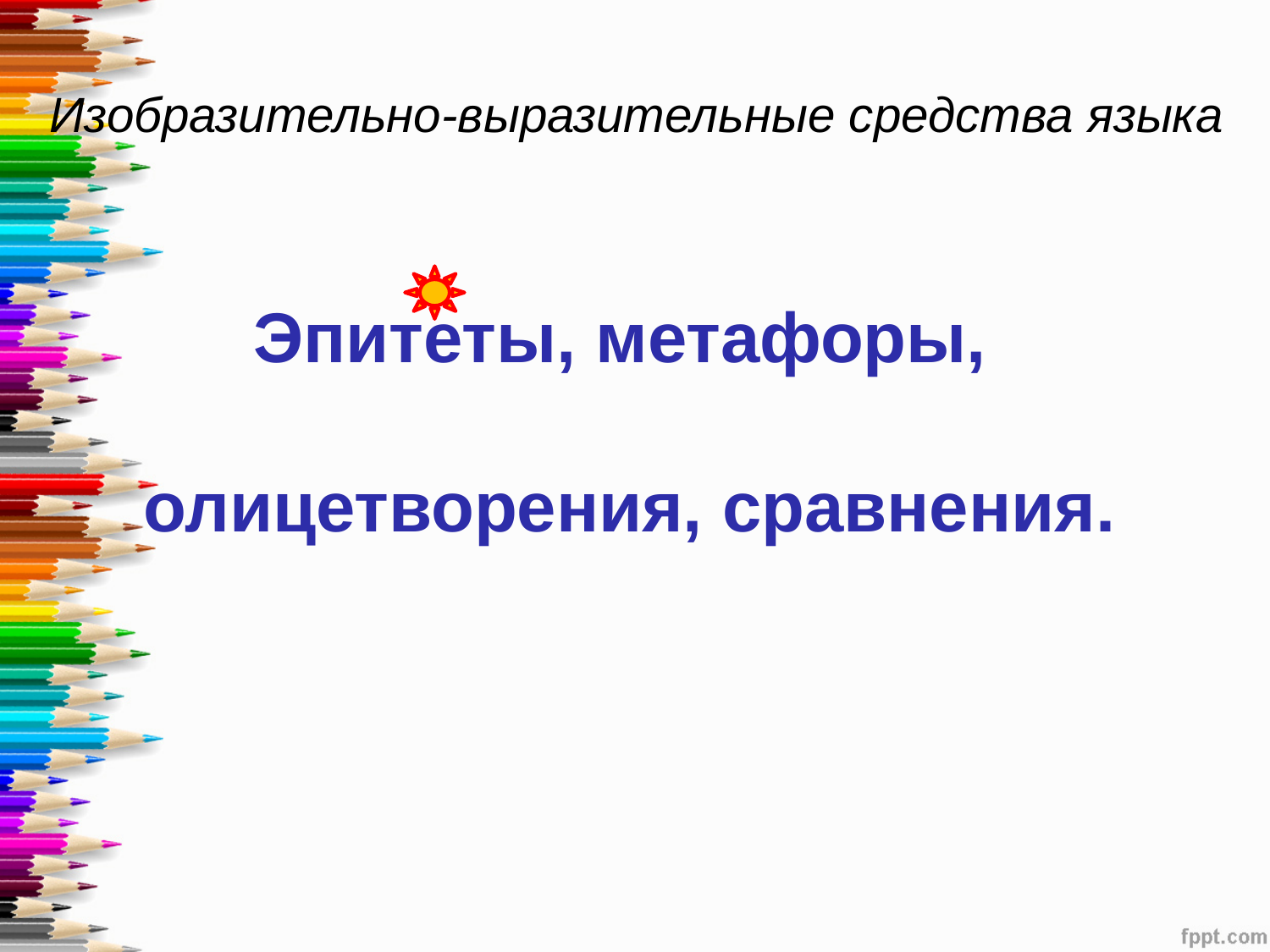

# Изобразительно-выразительные средства языка

Эпитеты, метафоры,

олицетворения, сравнения.